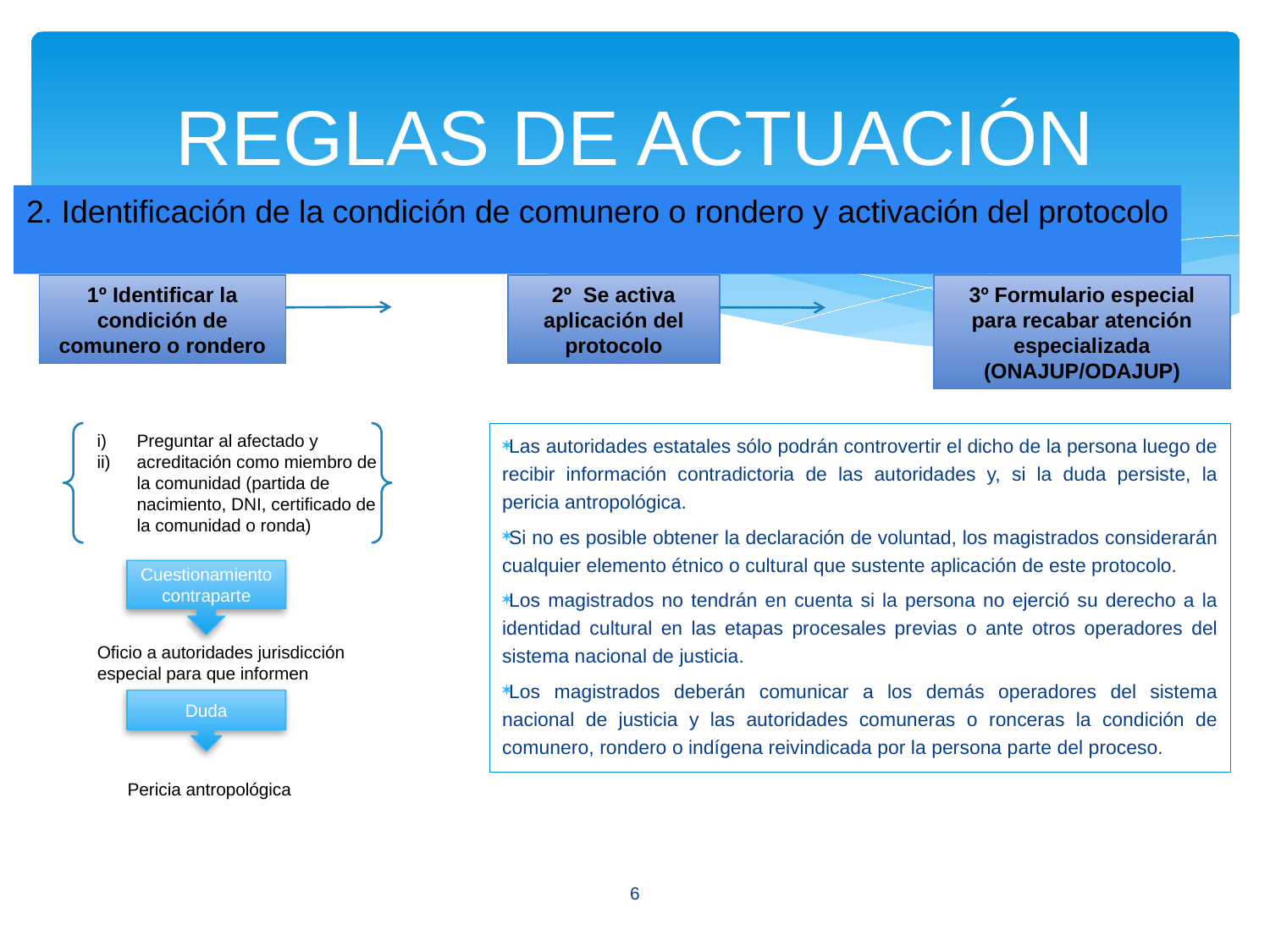

# REGLAS DE ACTUACIÓN
2. Identificación de la condición de comunero o rondero y activación del protocolo

1º Identificar la condición de comunero o rondero
2º  Se activa aplicación del protocolo
3º Formulario especial para recabar atención especializada (ONAJUP/ODAJUP)

Preguntar al afectado y
acreditación como miembro de la comunidad (partida de nacimiento, DNI, certificado de la comunidad o ronda)
Las autoridades estatales sólo podrán controvertir el dicho de la persona luego de recibir información contradictoria de las autoridades y, si la duda persiste, la pericia antropológica.
Si no es posible obtener la declaración de voluntad, los magistrados considerarán cualquier elemento étnico o cultural que sustente aplicación de este protocolo.
Los magistrados no tendrán en cuenta si la persona no ejerció su derecho a la identidad cultural en las etapas procesales previas o ante otros operadores del sistema nacional de justicia.
Los magistrados deberán comunicar a los demás operadores del sistema nacional de justicia y las autoridades comuneras o ronceras la condición de comunero, rondero o indígena reivindicada por la persona parte del proceso.

Cuestionamiento contraparte
Oficio a autoridades jurisdicción especial para que informen
Duda
Pericia antropológica
6